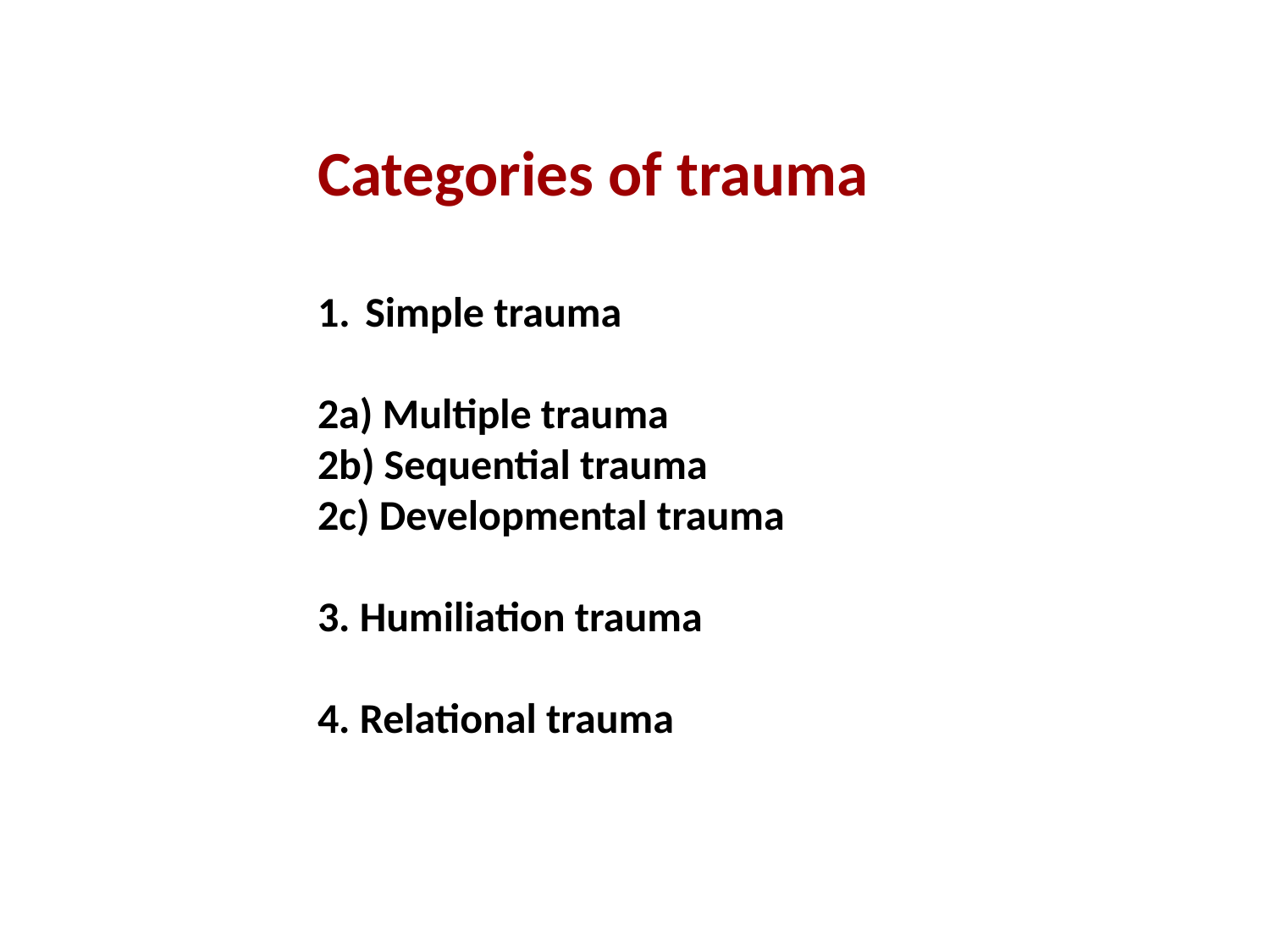

Categories of trauma

Simple trauma
2a) Multiple trauma
2b) Sequential trauma
2c) Developmental trauma
3. Humiliation trauma
4. Relational trauma